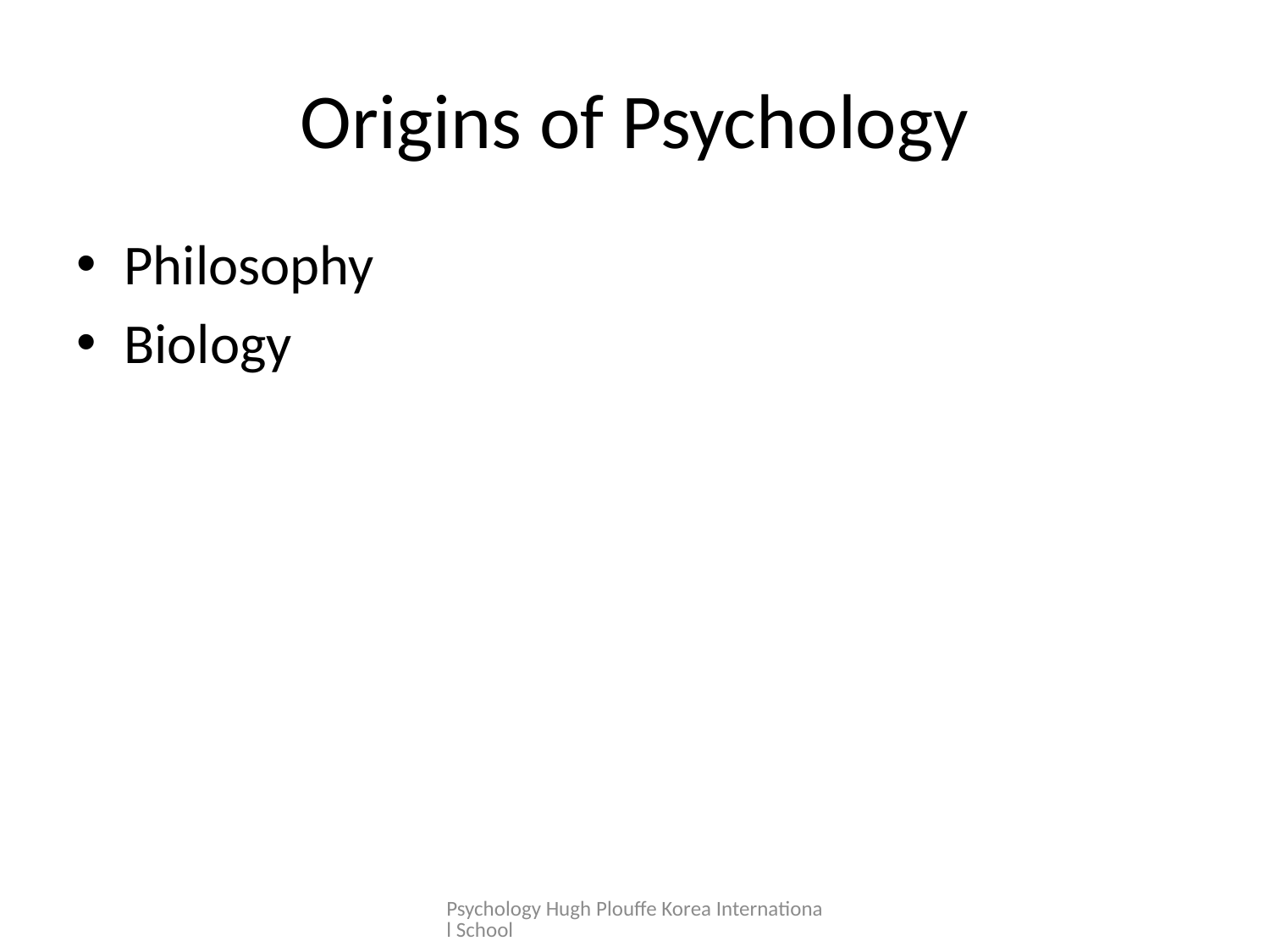

# Origins of Psychology
Philosophy
Biology
Psychology Hugh Plouffe Korea International School